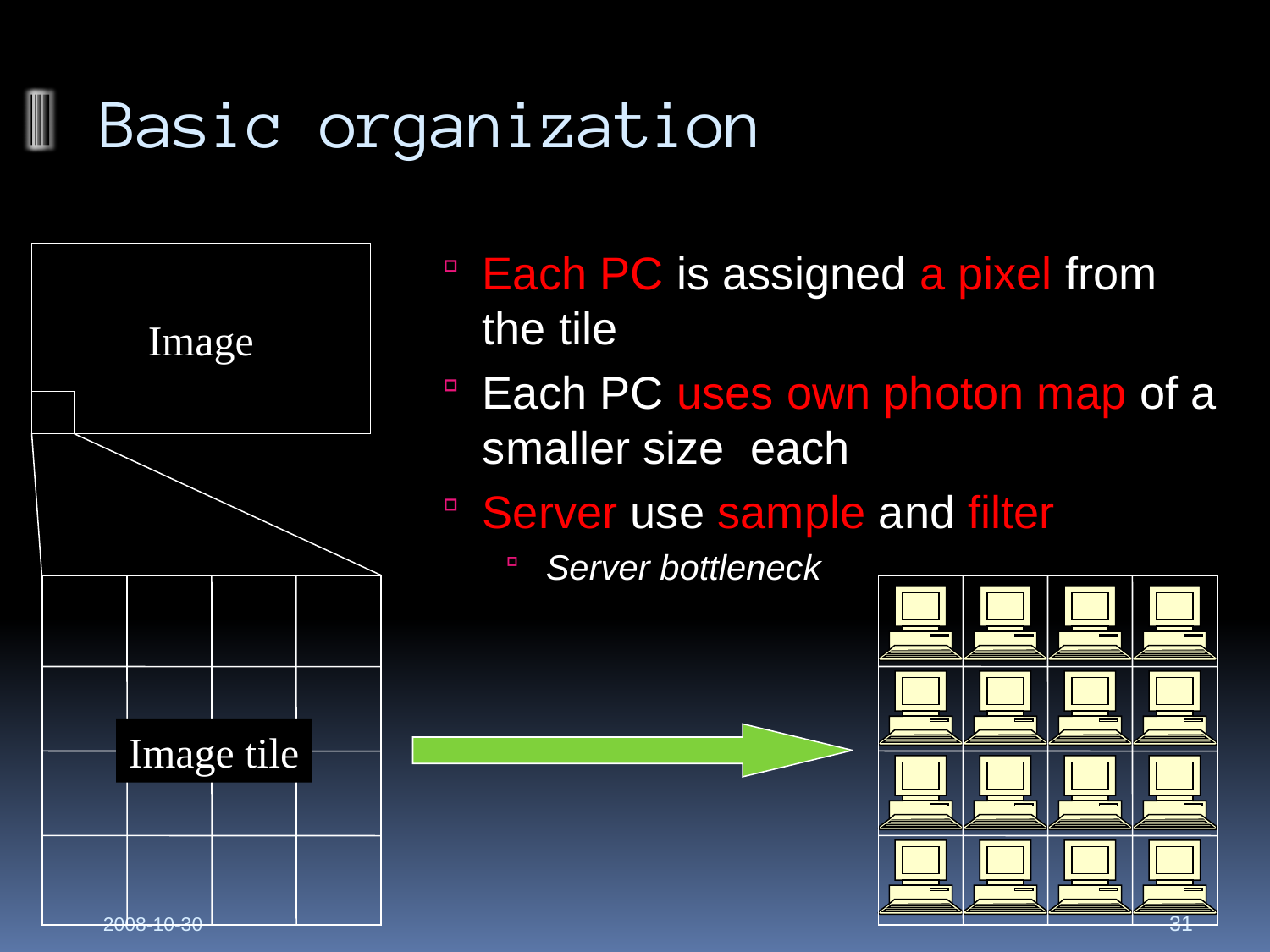

# Basic organization
Each PC is assigned a pixel from the tile
Each PC uses own photon map of a smaller size  each
Server use sample and filter
Server bottleneck
Image

Image tile

2008-10-30
31